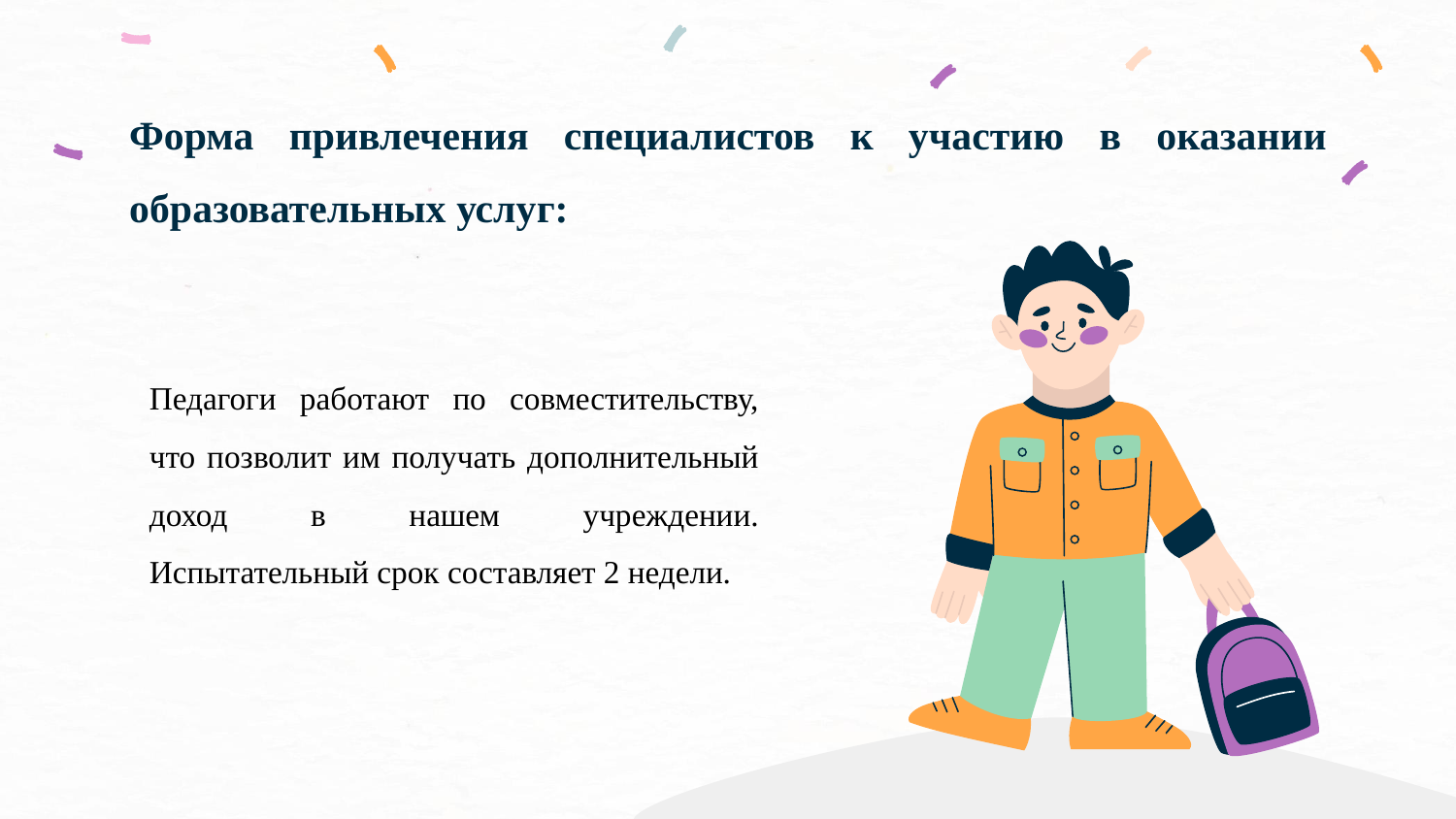

# Форма привлечения специалистов к участию в оказании образовательных услуг:
Педагоги работают по совместительству, что позволит им получать дополнительный доход в нашем учреждении. Испытательный срок составляет 2 недели.